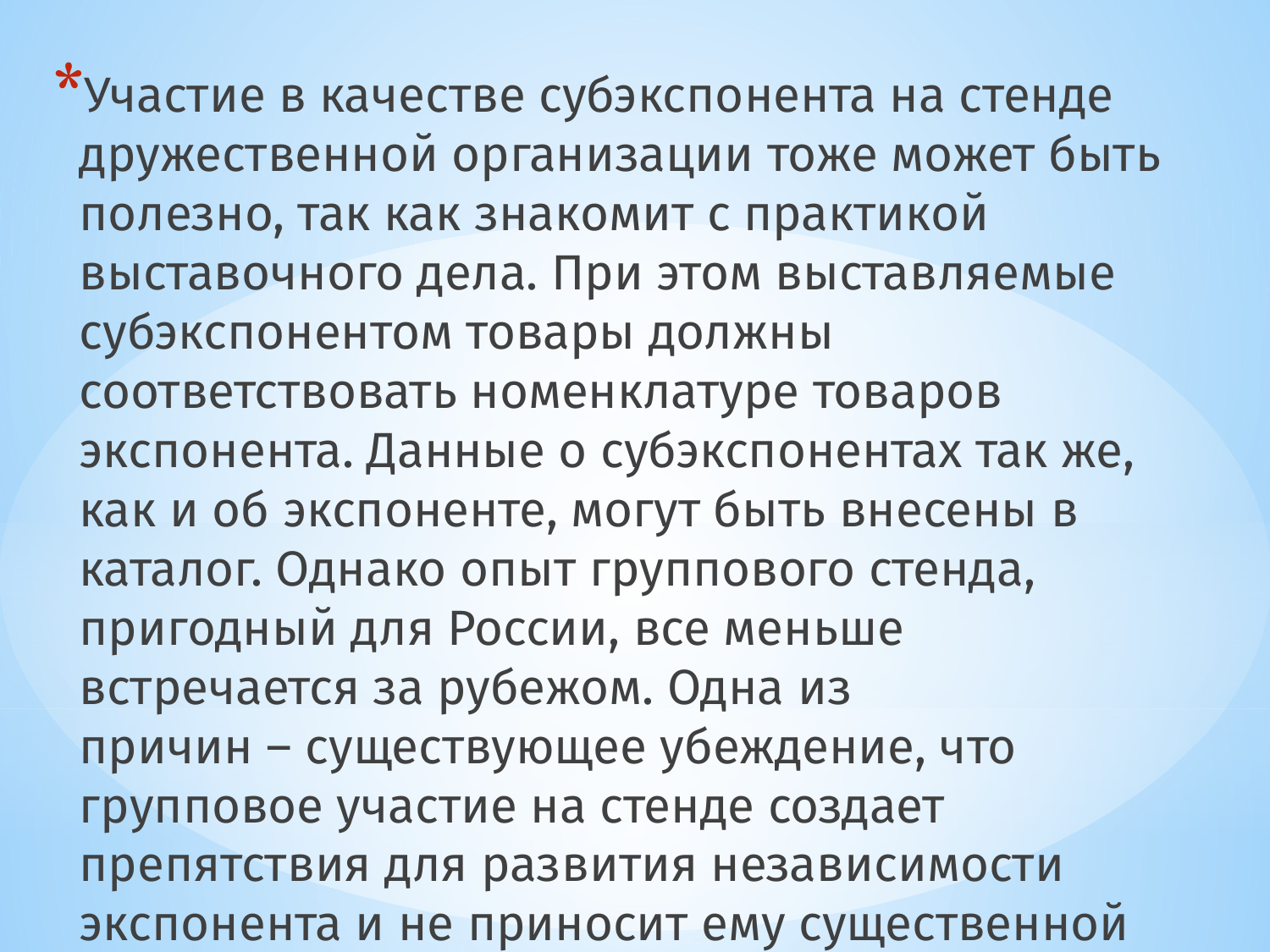

Участие в качестве субэкспонента на стенде дружественной организации тоже может быть полезно, так как знакомит с практикой выставочного дела. При этом выставляемые субэкспонентом товары должны соответствовать номенклатуре товаров экспонента. Данные о субэкспонентах так же, как и об экспоненте, могут быть внесены в каталог. Однако опыт группового стенда, пригодный для России, все меньше встречается за рубежом. Одна из причин – существующее убеждение, что групповое участие на стенде создает препятствия для развития независимости экспонента и не приносит ему существенной пользы.

#